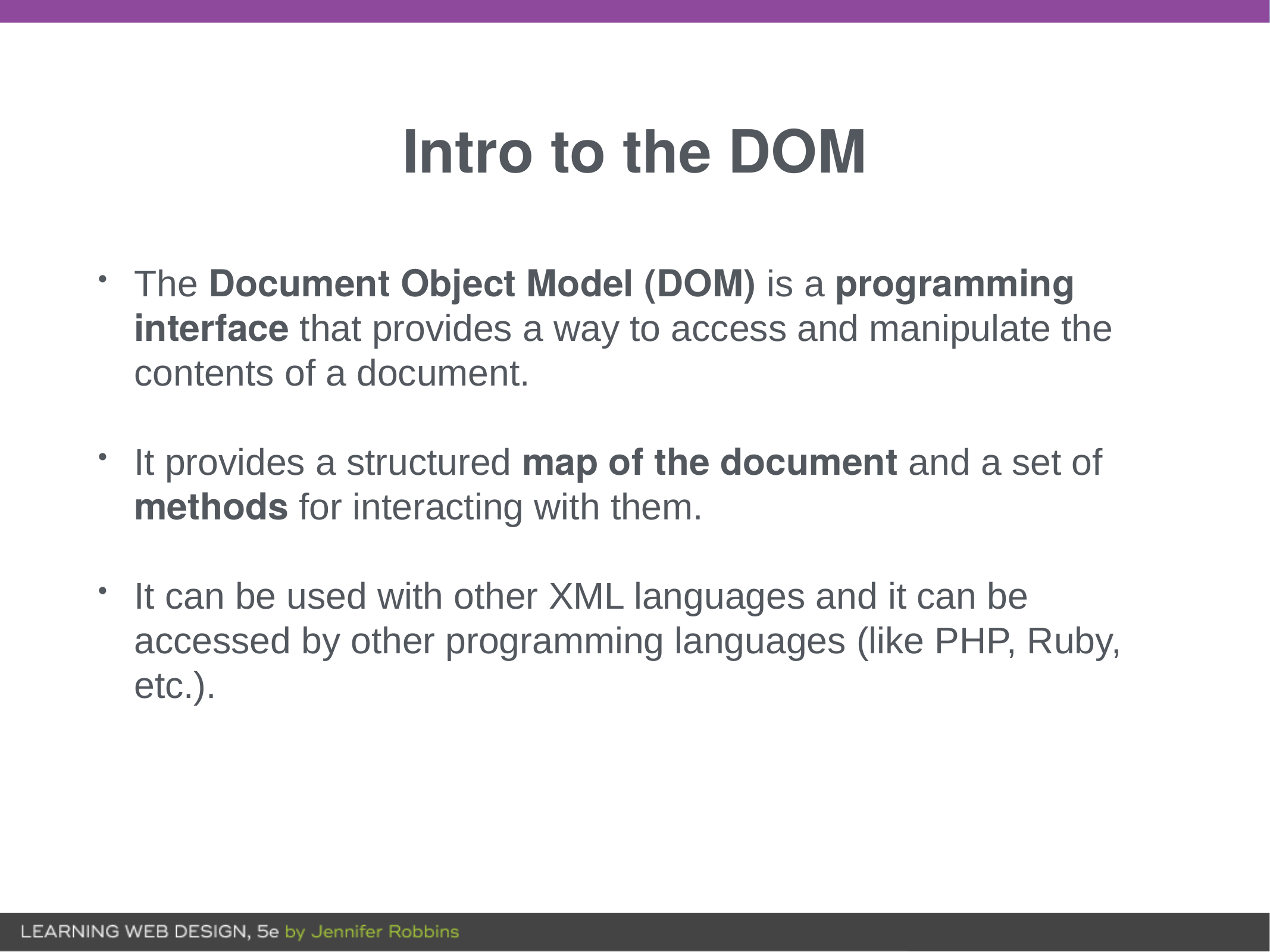

# Intro to the DOM
The Document Object Model (DOM) is a programming interface that provides a way to access and manipulate the contents of a document.
It provides a structured map of the document and a set of methods for interacting with them.
It can be used with other XML languages and it can be accessed by other programming languages (like PHP, Ruby, etc.).